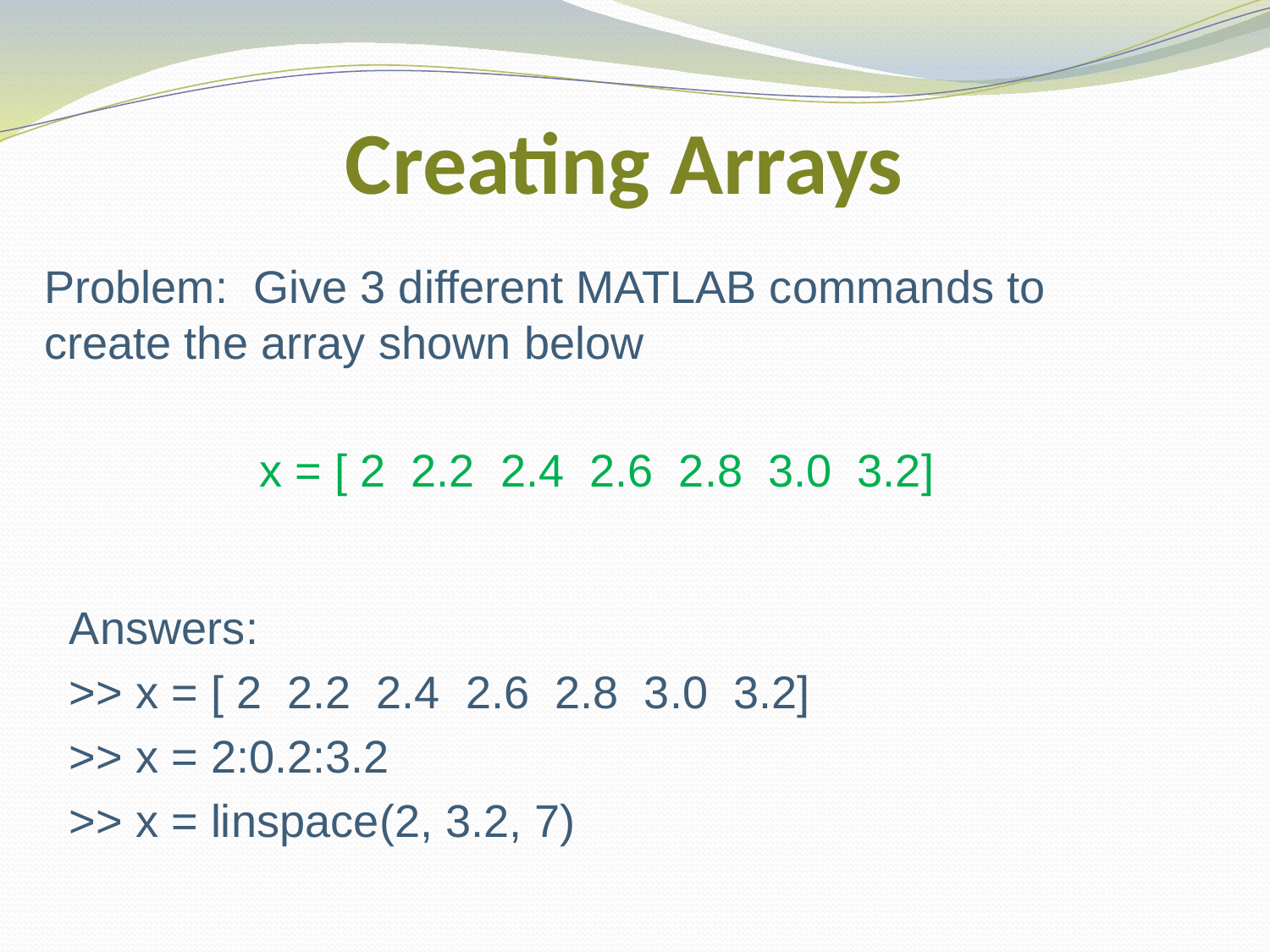

# Creating Arrays
Problem:  Give 3 different MATLAB commands to create the array shown below

x = [ 2  2.2  2.4  2.6  2.8  3.0  3.2]
Answers:
>> x = [ 2  2.2  2.4  2.6  2.8  3.0  3.2]
>> x = 2:0.2:3.2
>> x = linspace(2, 3.2, 7)